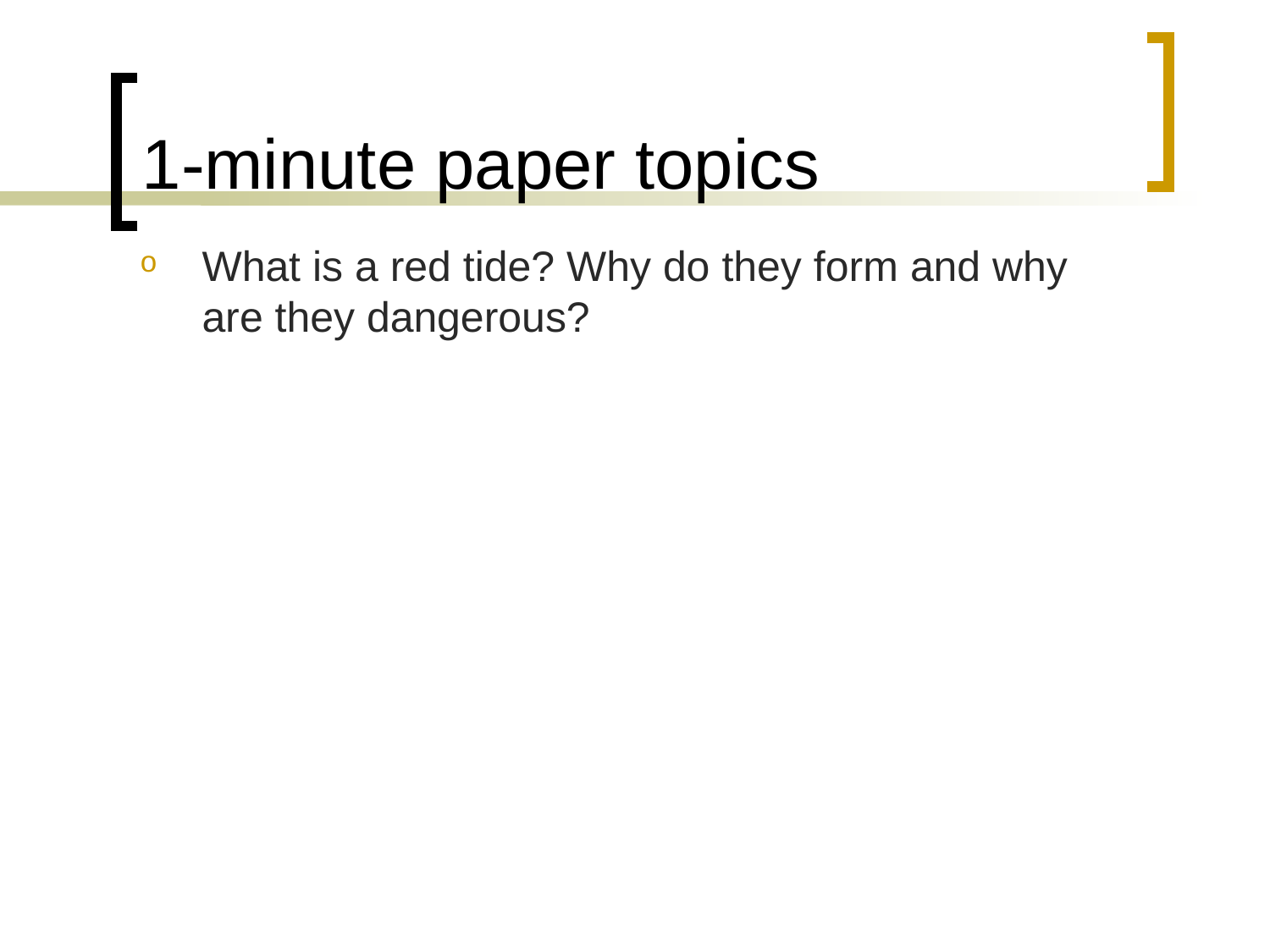

# 1-minute paper topics
What is a red tide? Why do they form and why are they dangerous?